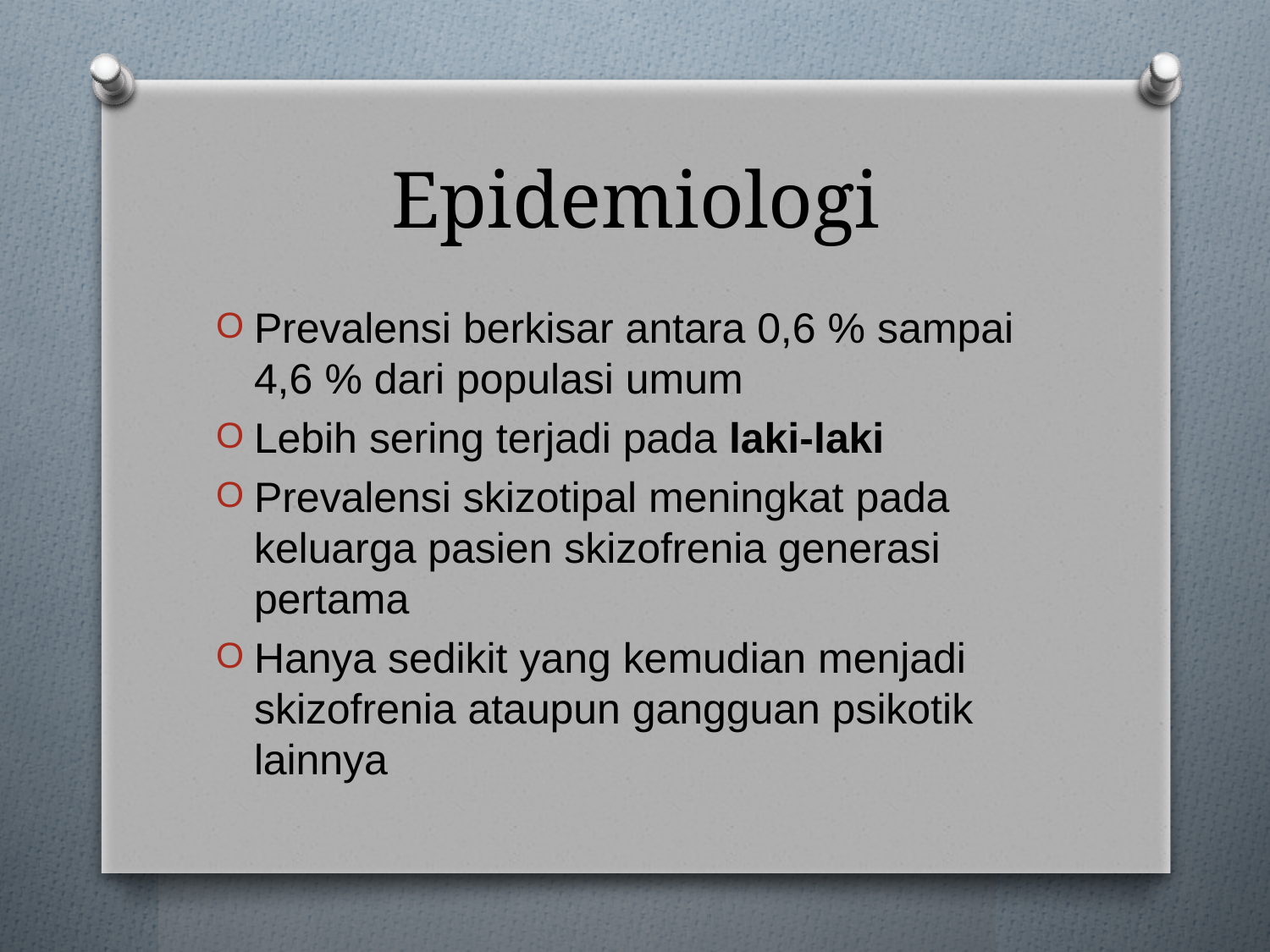

# Epidemiologi
Prevalensi berkisar antara 0,6 % sampai 4,6 % dari populasi umum
Lebih sering terjadi pada laki-laki
Prevalensi skizotipal meningkat pada keluarga pasien skizofrenia generasi pertama
Hanya sedikit yang kemudian menjadi skizofrenia ataupun gangguan psikotik lainnya